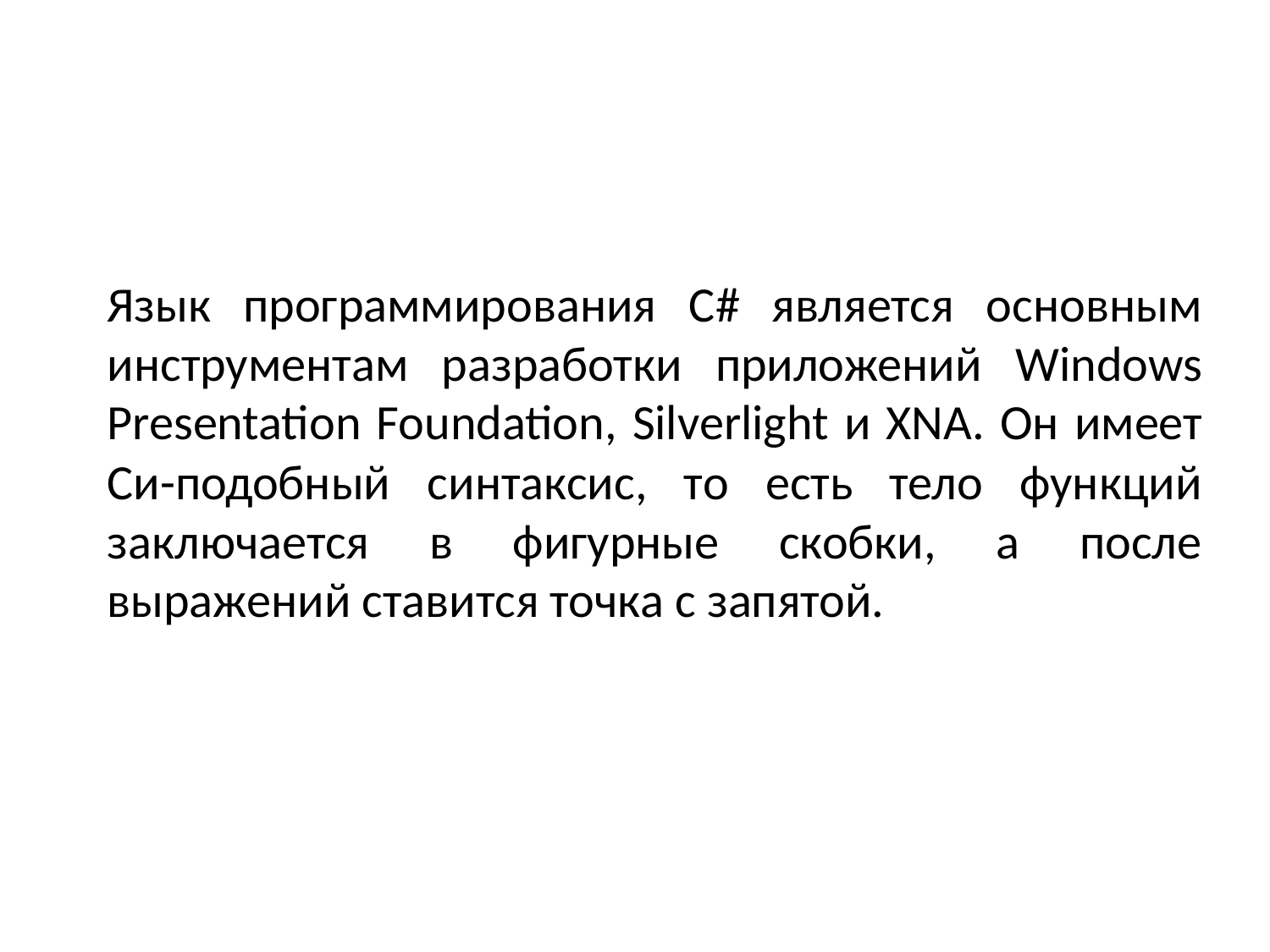

Язык программирования C# является основным инструментам разработки приложений Windows Presentation Foundation, Silverlight и XNA. Он имеет Си-подобный синтаксис, то есть тело функций заключается в фигурные скобки, а после выражений ставится точка с запятой.